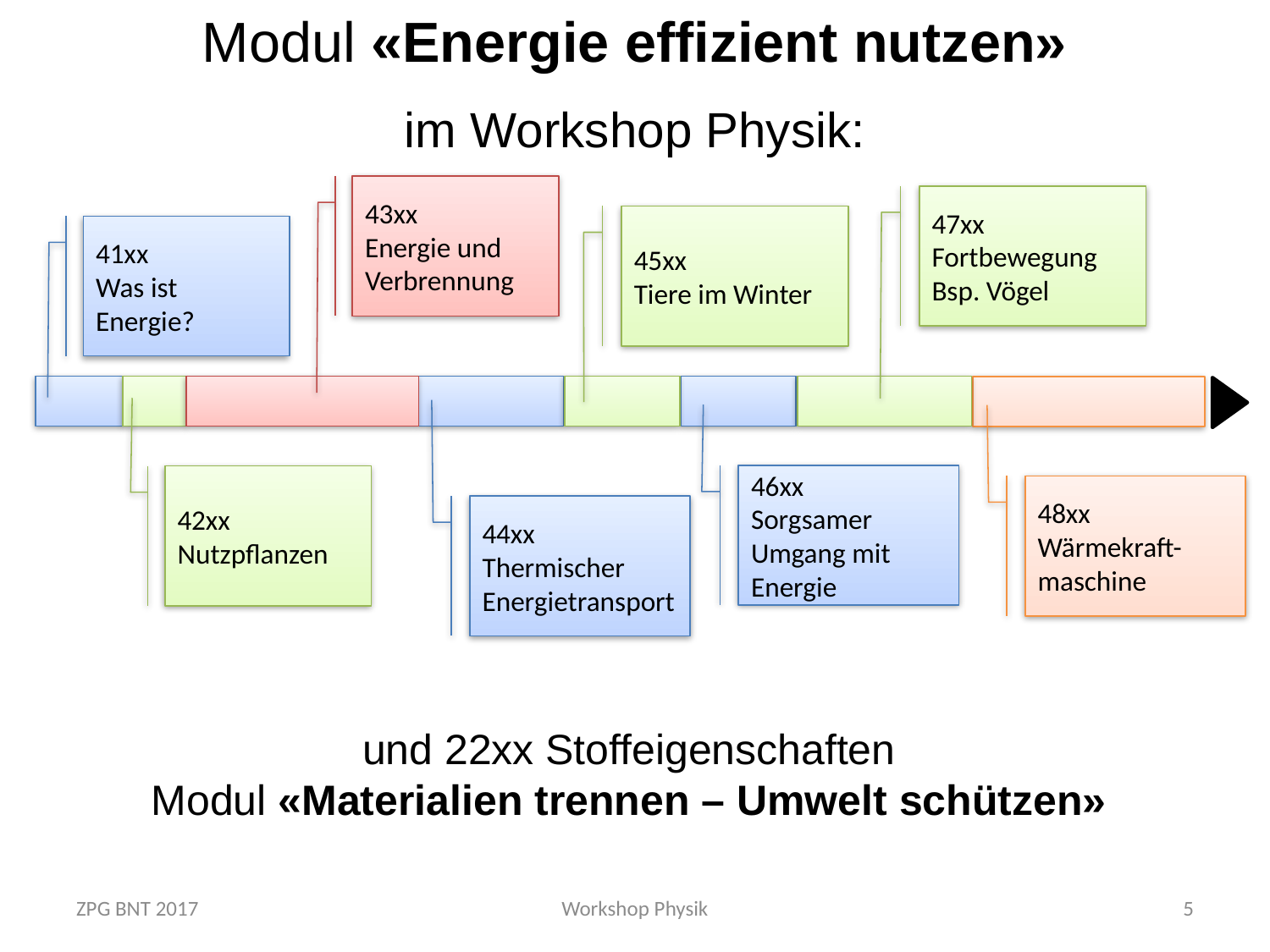

Modul «Energie effizient nutzen»
im Workshop Physik:
43xx
Energie und Verbrennung
47xx
Fortbewegung
Bsp. Vögel
45xx
Tiere im Winter

42xx
Nutzpflanzen
48xx
Wärmekraft-maschine
41xx
Was ist Energie?

46xx
Sorgsamer Umgang mit Energie
44xx
Thermischer Energietransport

und 22xx Stoffeigenschaften
Modul «Materialien trennen – Umwelt schützen»
ZPG BNT 2017
Workshop Physik
5